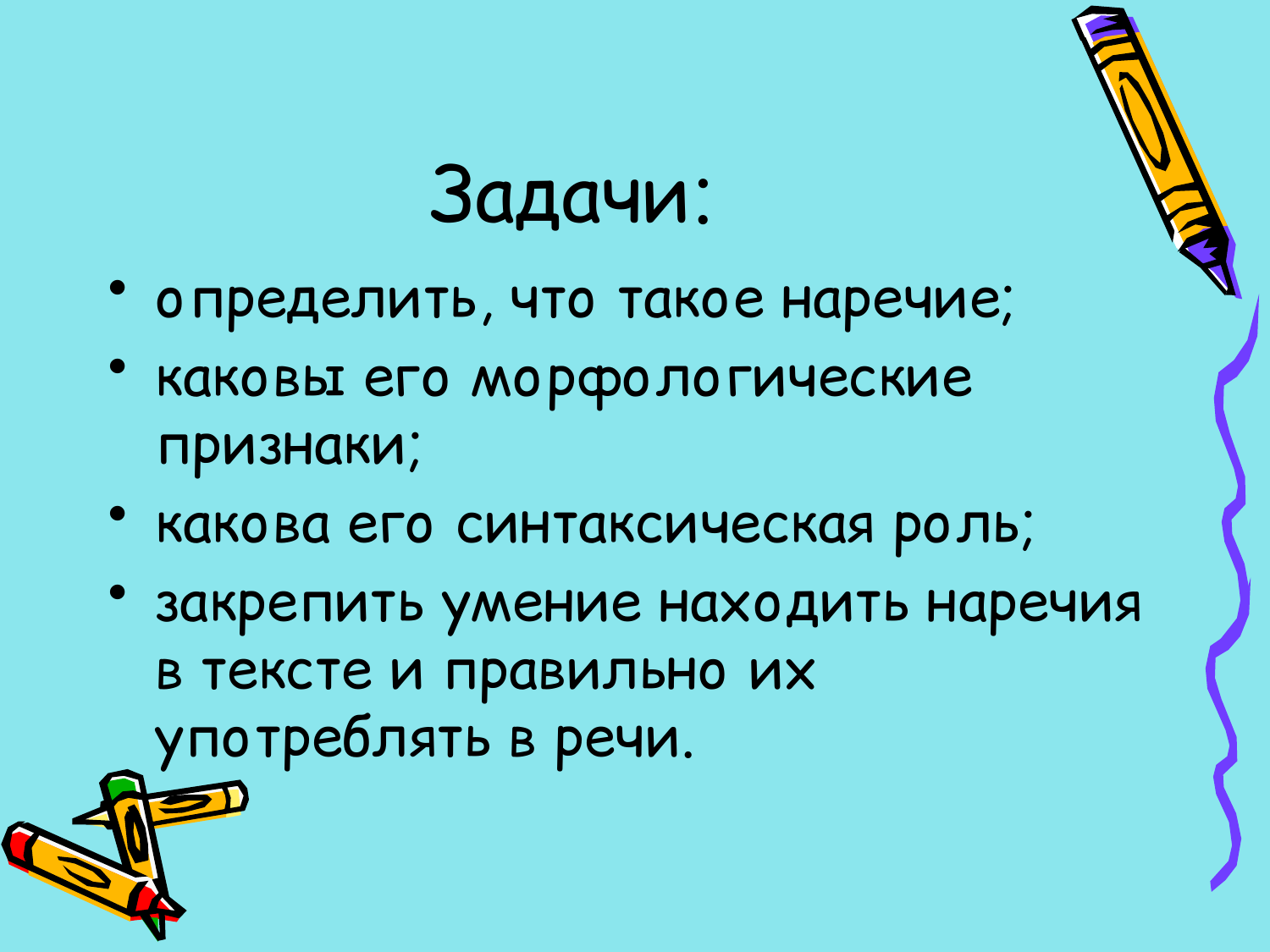

# Задачи:
определить, что такое наречие;
каковы его морфологические признаки;
какова его синтаксическая роль;
закрепить умение находить наречия в тексте и правильно их употреблять в речи.